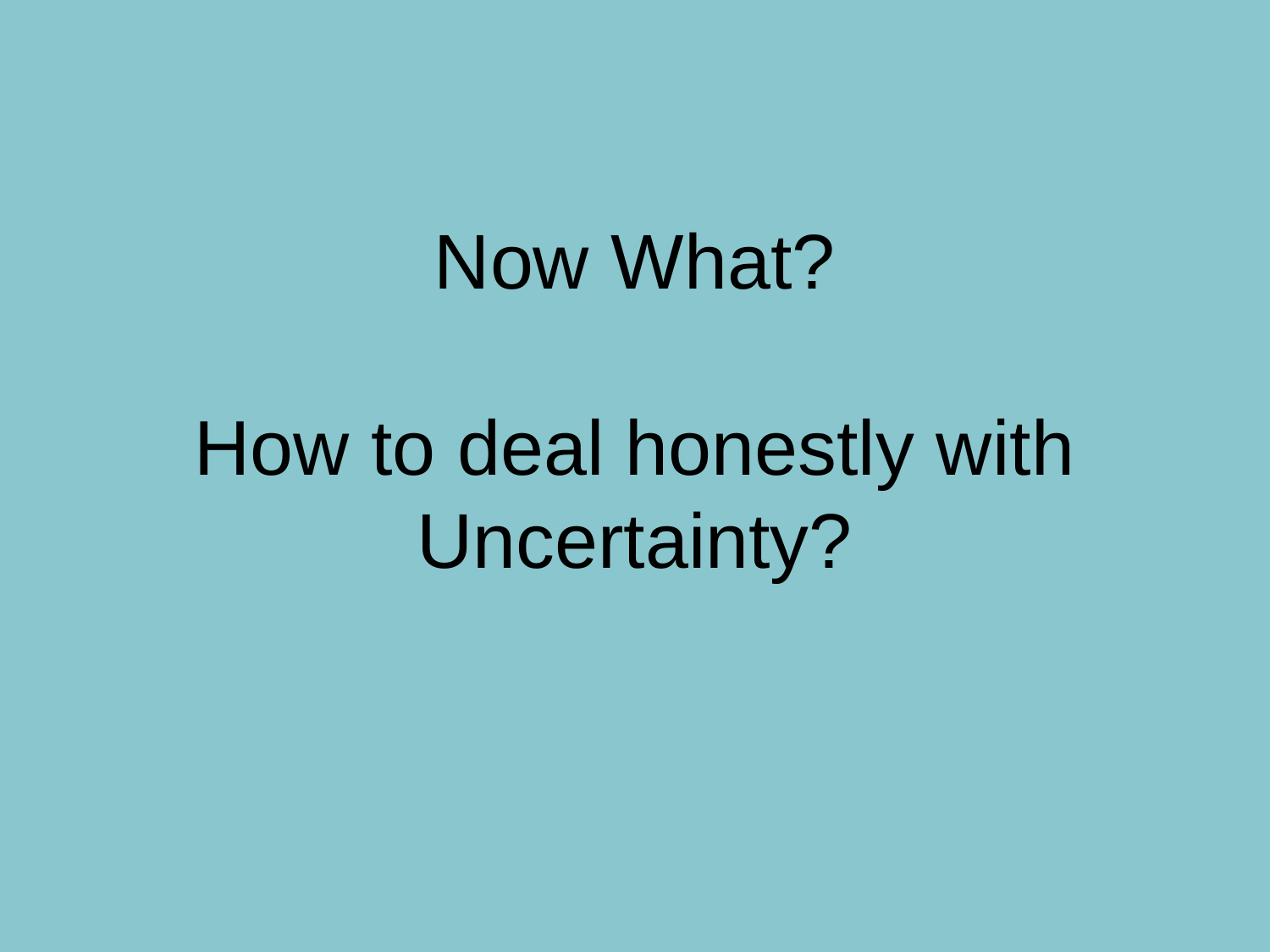

# Now What? How to deal honestly with Uncertainty?